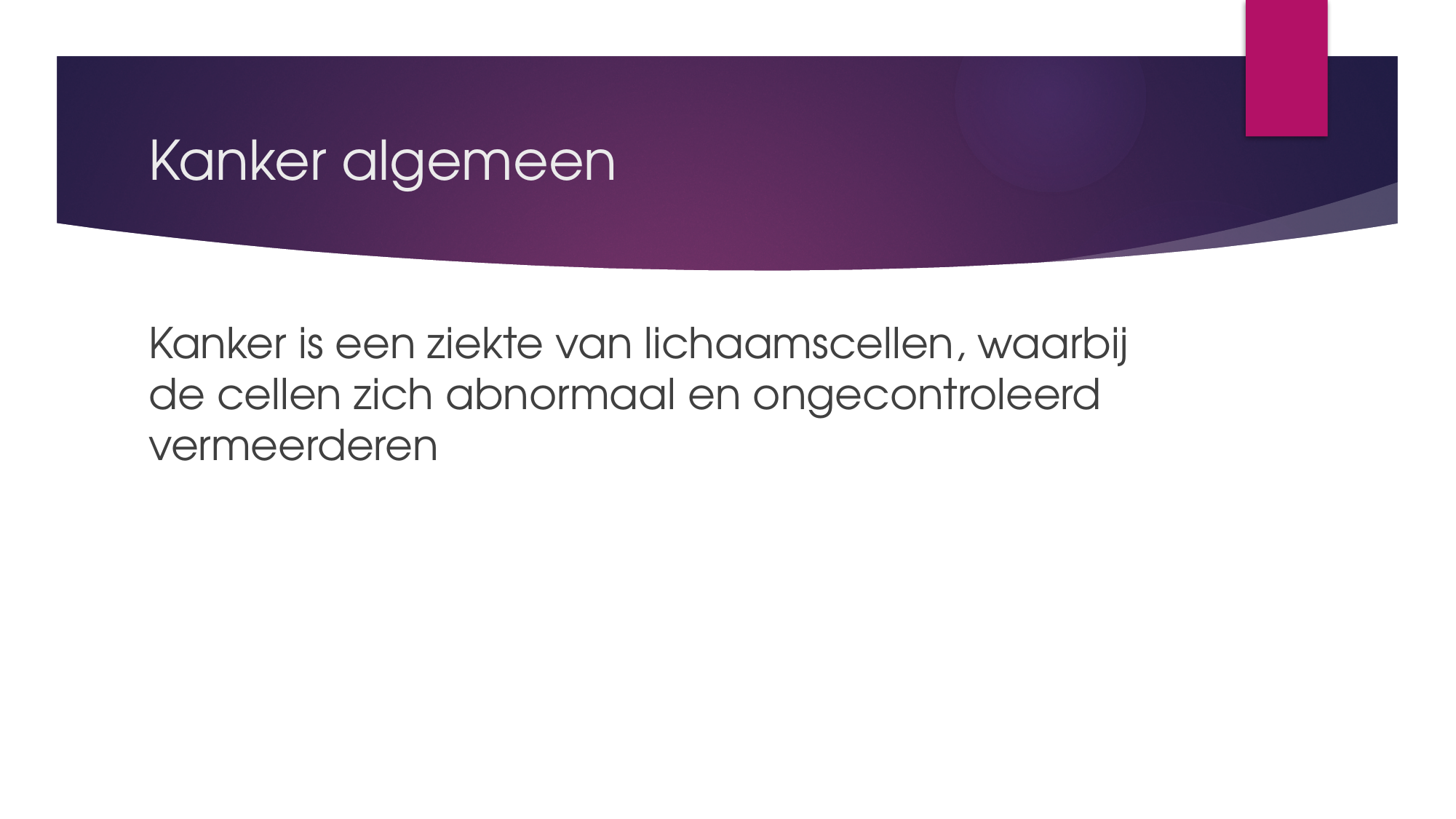

# Kanker algemeen
Kanker is een ziekte van lichaamscellen, waarbij de cellen zich abnormaal en ongecontroleerd vermeerderen